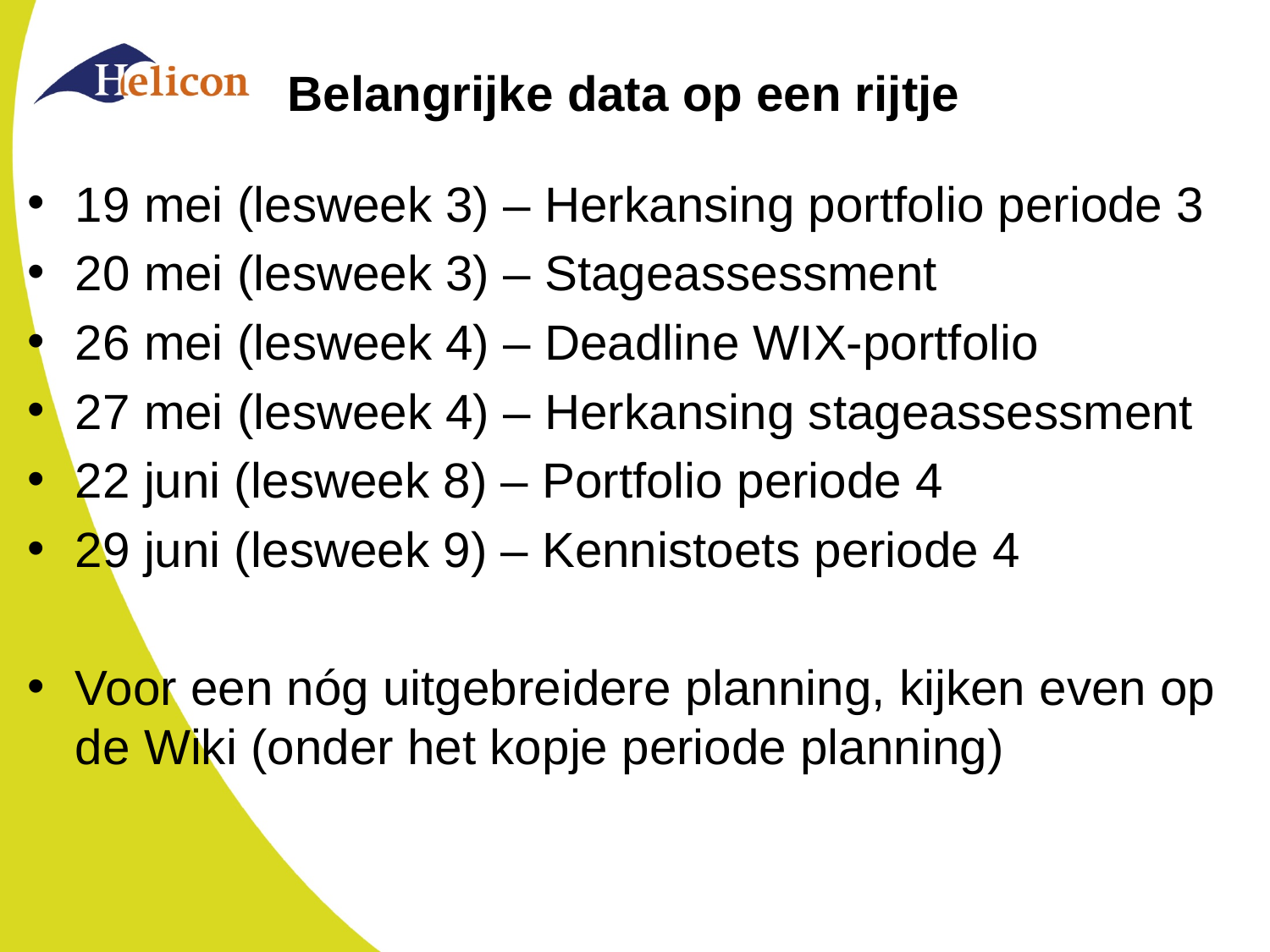

# Belangrijke data op een rijtje
19 mei (lesweek 3) – Herkansing portfolio periode 3
20 mei (lesweek 3) – Stageassessment
26 mei (lesweek 4) – Deadline WIX-portfolio
27 mei (lesweek 4) – Herkansing stageassessment
22 juni (lesweek 8) – Portfolio periode 4
29 juni (lesweek 9) – Kennistoets periode 4

Voor een nóg uitgebreidere planning, kijken even op de Wiki (onder het kopje periode planning)